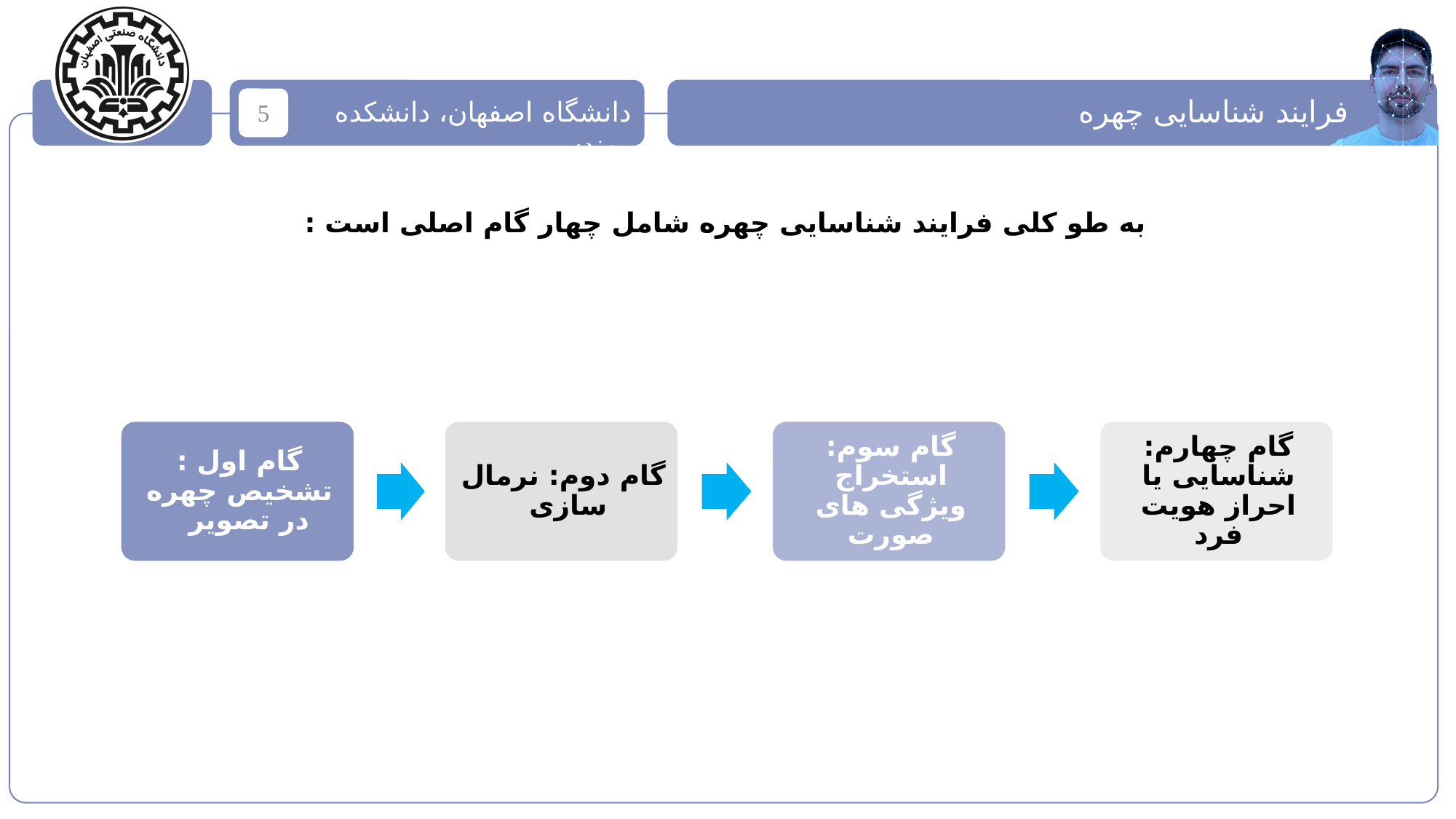

فرایند شناسایی چهره
دانشگاه اصفهان، دانشکده مهندسی
5
به طو کلی فرایند شناسایی چهره شامل چهار گام اصلی است :
گام اول : تشخیص چهره در تصویر

گام دوم: نرمال سازی

گام سوم: استخراج ویژگی های صورت

گام چهارم: شناسایی یا احراز هویت فرد